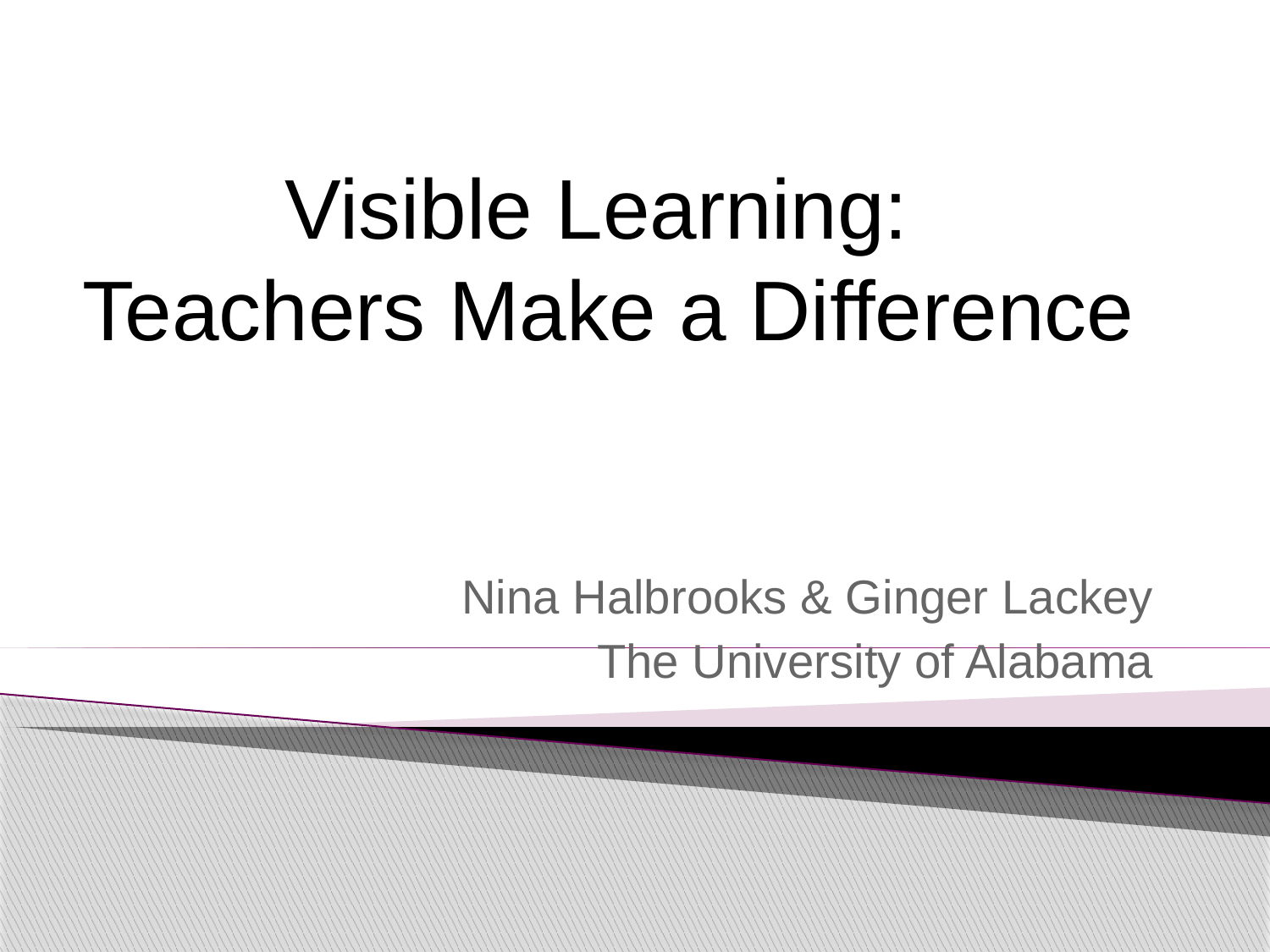

Visible Learning:
Teachers Make a Difference

Nina Halbrooks & Ginger Lackey
The University of Alabama